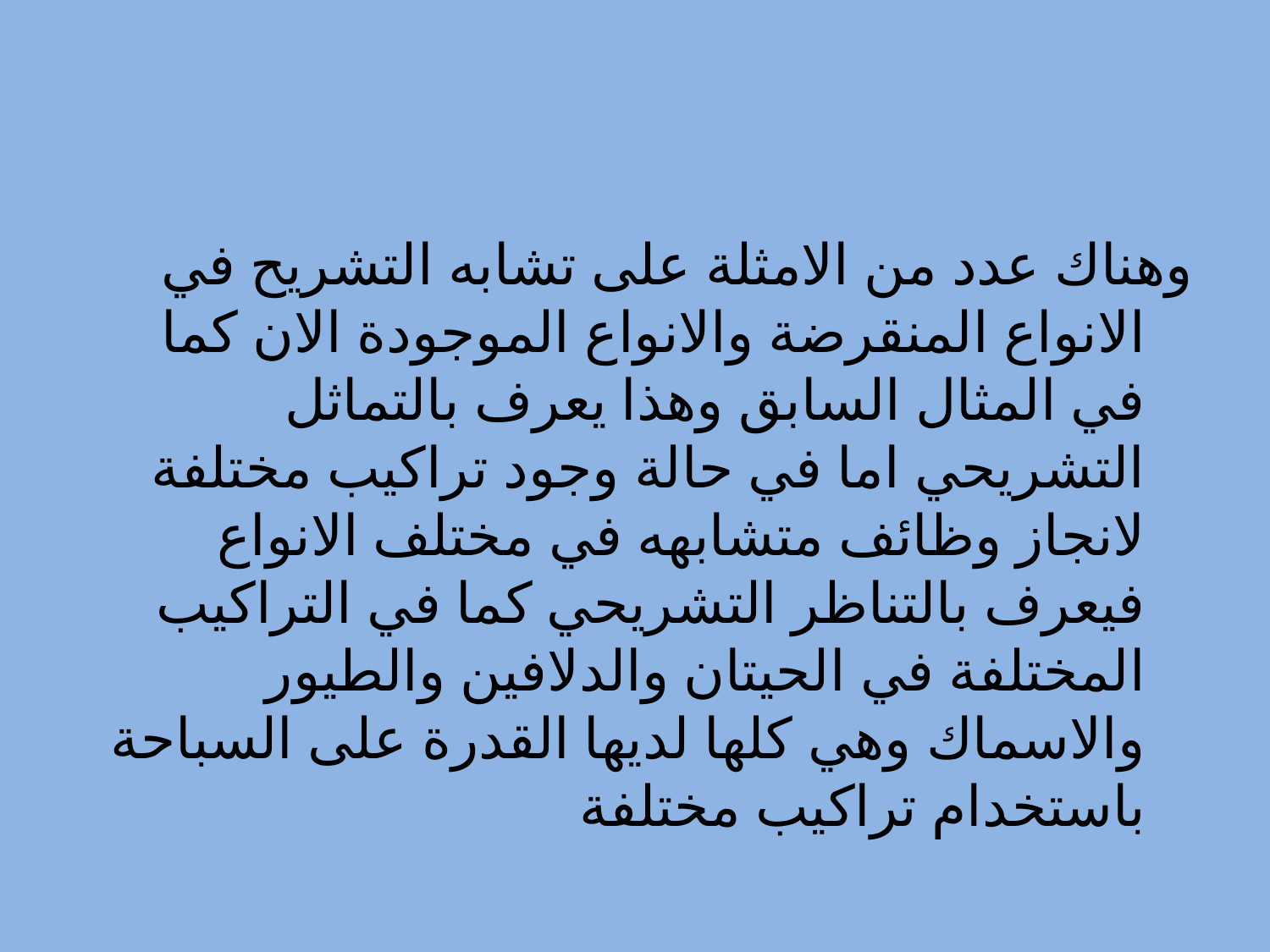

#
وهناك عدد من الامثلة على تشابه التشريح في الانواع المنقرضة والانواع الموجودة الان كما في المثال السابق وهذا يعرف بالتماثل التشريحي اما في حالة وجود تراكيب مختلفة لانجاز وظائف متشابهه في مختلف الانواع فيعرف بالتناظر التشريحي كما في التراكيب المختلفة في الحيتان والدلافين والطيور والاسماك وهي كلها لديها القدرة على السباحة باستخدام تراكيب مختلفة